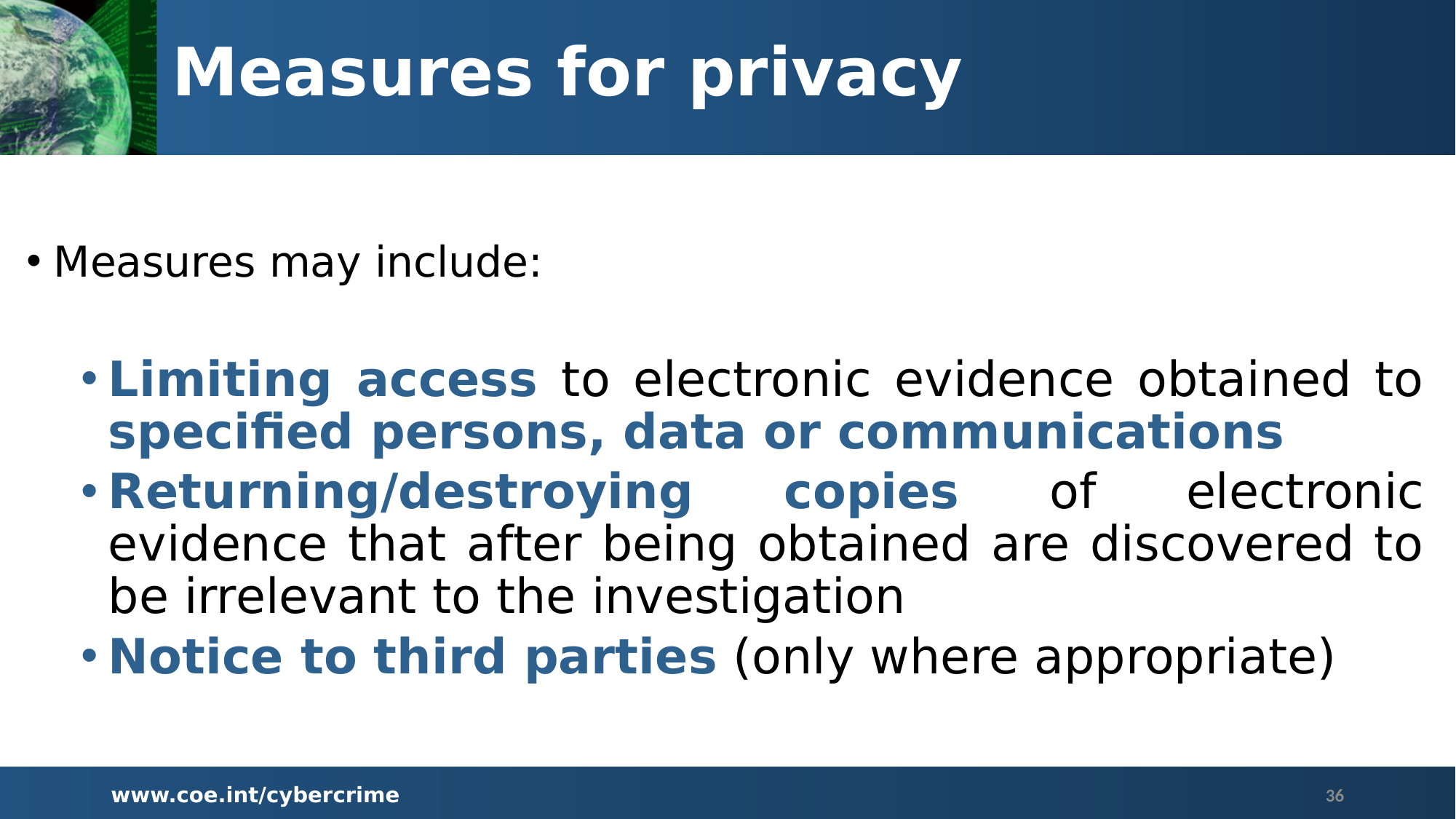

Measures for privacy

Measures may include:

Limiting access to electronic evidence obtained to specified persons, data or communications
Returning/destroying copies of electronic evidence that after being obtained are discovered to be irrelevant to the investigation
Notice to third parties (only where appropriate)
www.coe.int/cybercrime
36